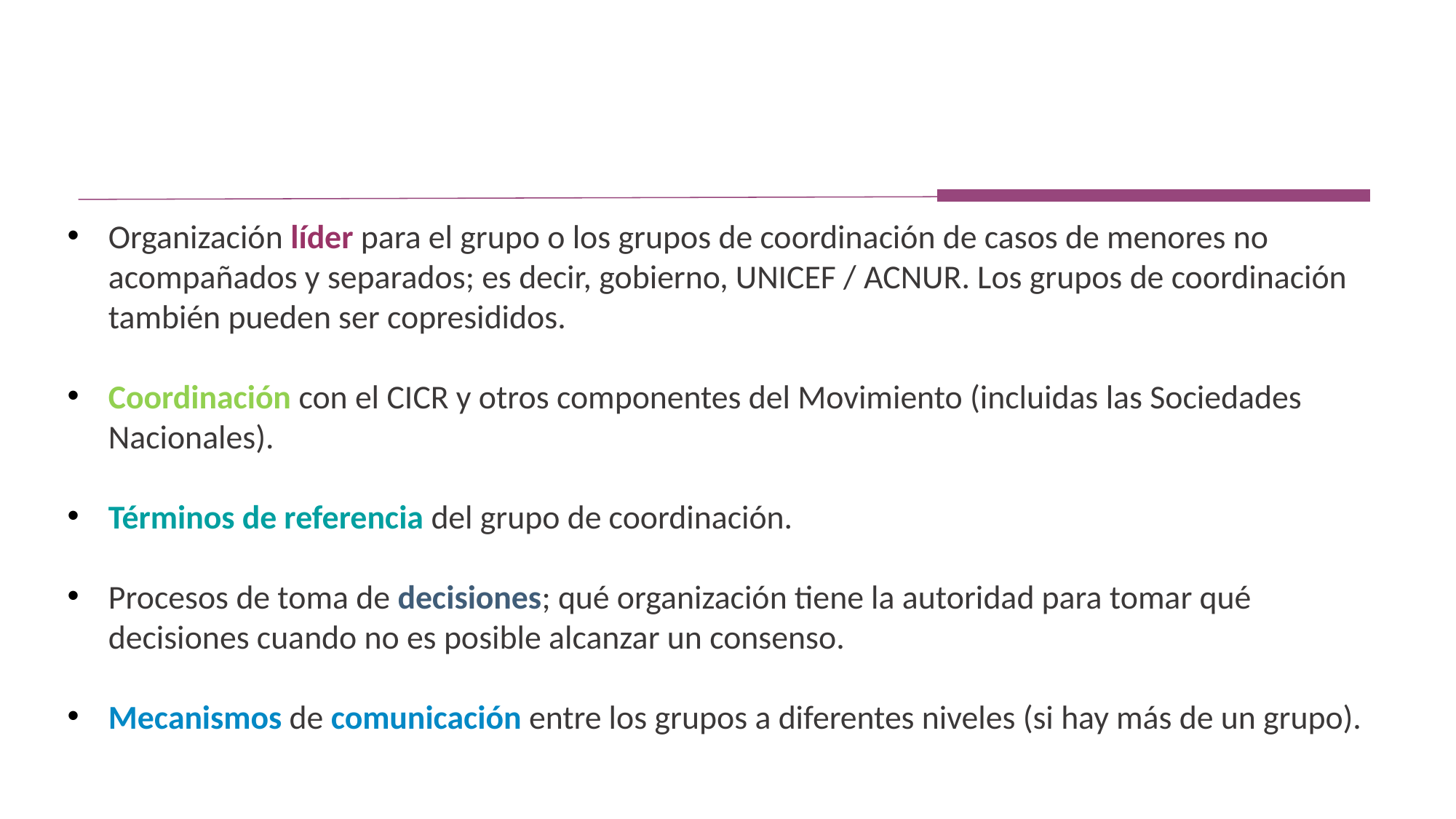

Organización líder para el grupo o los grupos de coordinación de casos de menores no acompañados y separados; es decir, gobierno, UNICEF / ACNUR. Los grupos de coordinación también pueden ser copresididos.

Coordinación con el CICR y otros componentes del Movimiento (incluidas las Sociedades Nacionales).

Términos de referencia del grupo de coordinación.

Procesos de toma de decisiones; qué organización tiene la autoridad para tomar qué decisiones cuando no es posible alcanzar un consenso.

Mecanismos de comunicación entre los grupos a diferentes niveles (si hay más de un grupo).